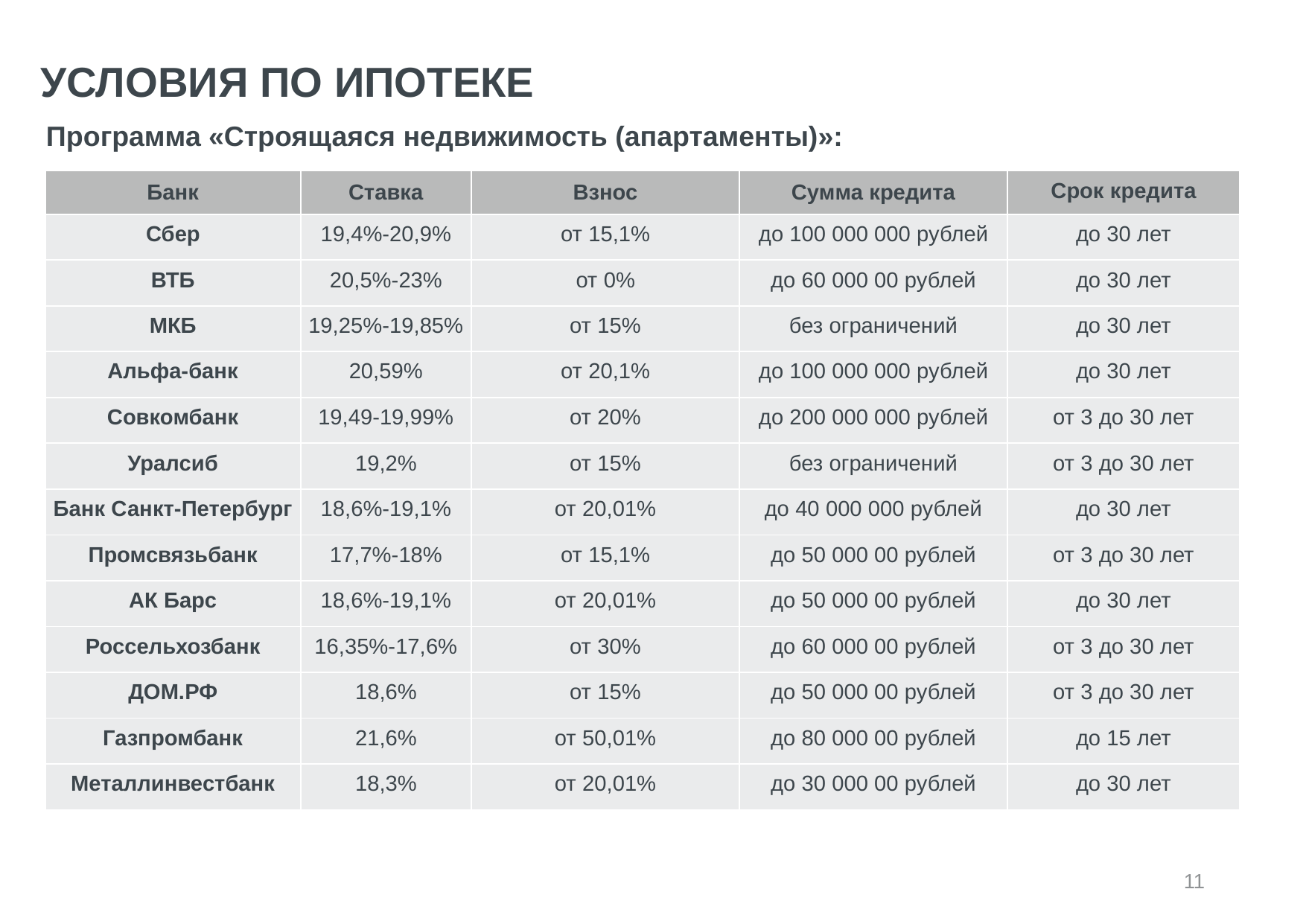

УСЛОВИЯ ПО ИПОТЕКЕ
Программа «Строящаяся недвижимость (апартаменты)»:
| Банк | Ставка | Взнос | Сумма кредита | Срок кредита |
| --- | --- | --- | --- | --- |
| Сбер | 19,4%-20,9% | от 15,1% | до 100 000 000 рублей | до 30 лет |
| ВТБ | 20,5%-23% | от 0% | до 60 000 00 рублей | до 30 лет |
| МКБ | 19,25%-19,85% | от 15% | без ограничений | до 30 лет |
| Альфа-банк | 20,59% | от 20,1% | до 100 000 000 рублей | до 30 лет |
| Совкомбанк | 19,49-19,99% | от 20% | до 200 000 000 рублей | от 3 до 30 лет |
| Уралсиб | 19,2% | от 15% | без ограничений | от 3 до 30 лет |
| Банк Санкт-Петербург | 18,6%-19,1% | от 20,01% | до 40 000 000 рублей | до 30 лет |
| Промсвязьбанк | 17,7%-18% | от 15,1% | до 50 000 00 рублей | от 3 до 30 лет |
| АК Барс | 18,6%-19,1% | от 20,01% | до 50 000 00 рублей | до 30 лет |
| Россельхозбанк | 16,35%-17,6% | от 30% | до 60 000 00 рублей | от 3 до 30 лет |
| ДОМ.РФ | 18,6% | от 15% | до 50 000 00 рублей | от 3 до 30 лет |
| Газпромбанк | 21,6% | от 50,01% | до 80 000 00 рублей | до 15 лет |
| Металлинвестбанк | 18,3% | от 20,01% | до 30 000 00 рублей | до 30 лет |
11